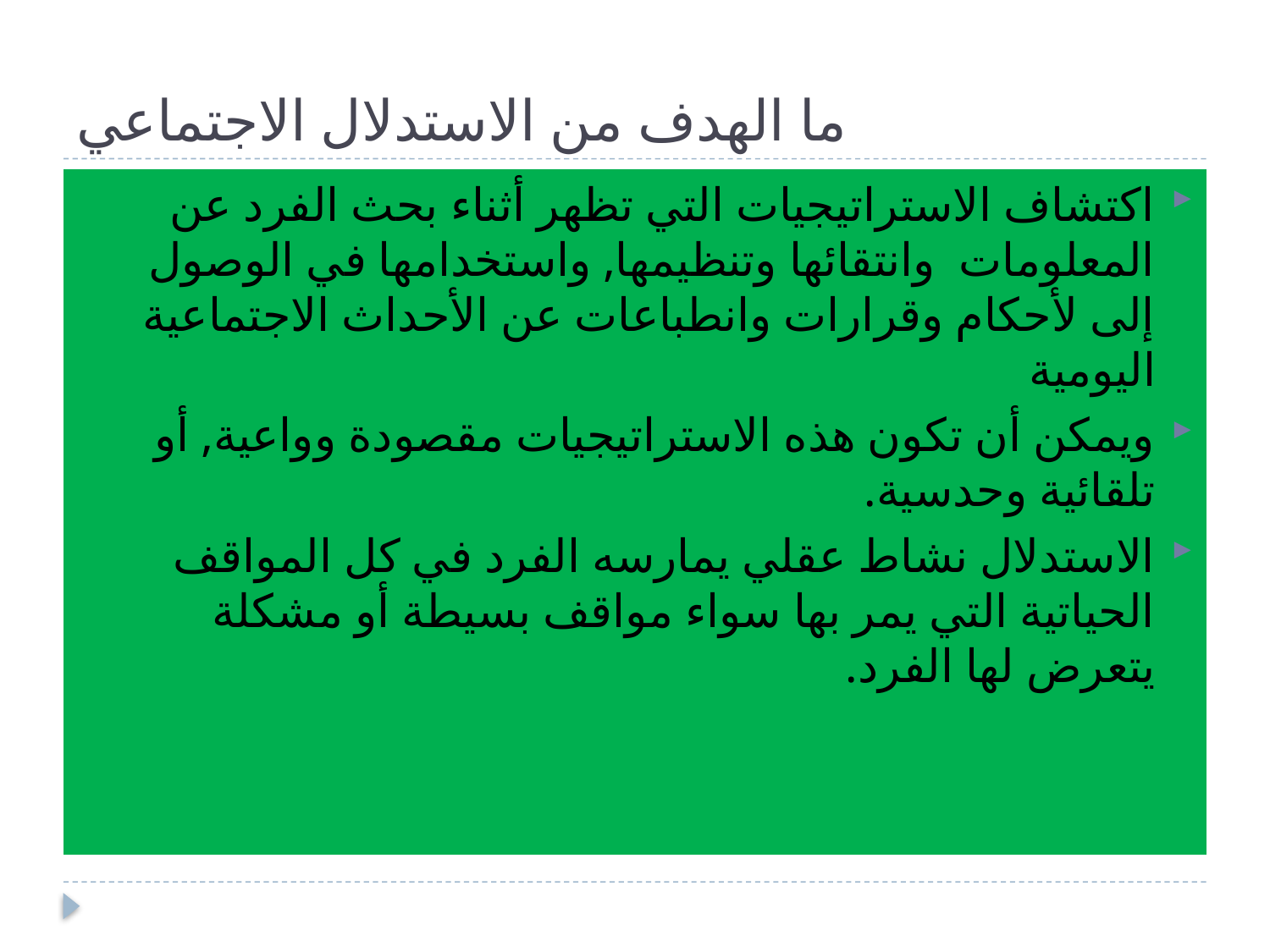

# ما الهدف من الاستدلال الاجتماعي
اكتشاف الاستراتيجيات التي تظهر أثناء بحث الفرد عن المعلومات  وانتقائها وتنظيمها, واستخدامها في الوصول إلى لأحكام وقرارات وانطباعات عن الأحداث الاجتماعية اليومية
ويمكن أن تكون هذه الاستراتيجيات مقصودة وواعية, أو تلقائية وحدسية.
الاستدلال نشاط عقلي يمارسه الفرد في كل المواقف الحياتية التي يمر بها سواء مواقف بسيطة أو مشكلة يتعرض لها الفرد.